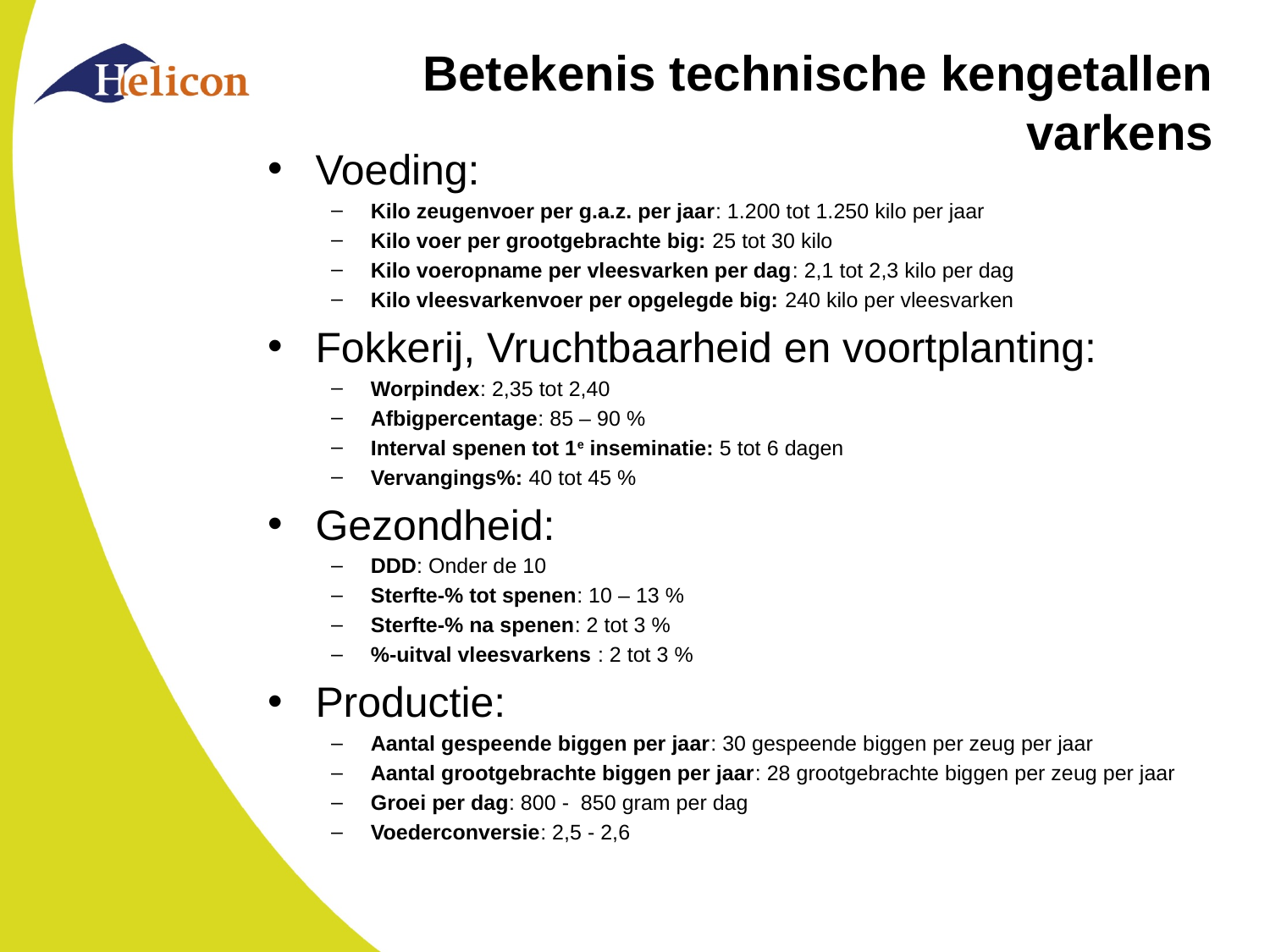

# Betekenis technische kengetallen varkens
Voeding:
Kilo zeugenvoer per g.a.z. per jaar: 1.200 tot 1.250 kilo per jaar
Kilo voer per grootgebrachte big: 25 tot 30 kilo
Kilo voeropname per vleesvarken per dag: 2,1 tot 2,3 kilo per dag
Kilo vleesvarkenvoer per opgelegde big: 240 kilo per vleesvarken
Fokkerij, Vruchtbaarheid en voortplanting:
Worpindex: 2,35 tot 2,40
Afbigpercentage: 85 – 90 %
Interval spenen tot 1e inseminatie: 5 tot 6 dagen
Vervangings%: 40 tot 45 %
Gezondheid:
DDD: Onder de 10
Sterfte-% tot spenen: 10 – 13 %
Sterfte-% na spenen: 2 tot 3 %
%-uitval vleesvarkens : 2 tot 3 %
Productie:
Aantal gespeende biggen per jaar: 30 gespeende biggen per zeug per jaar
Aantal grootgebrachte biggen per jaar: 28 grootgebrachte biggen per zeug per jaar
Groei per dag: 800 -  850 gram per dag
Voederconversie: 2,5 - 2,6